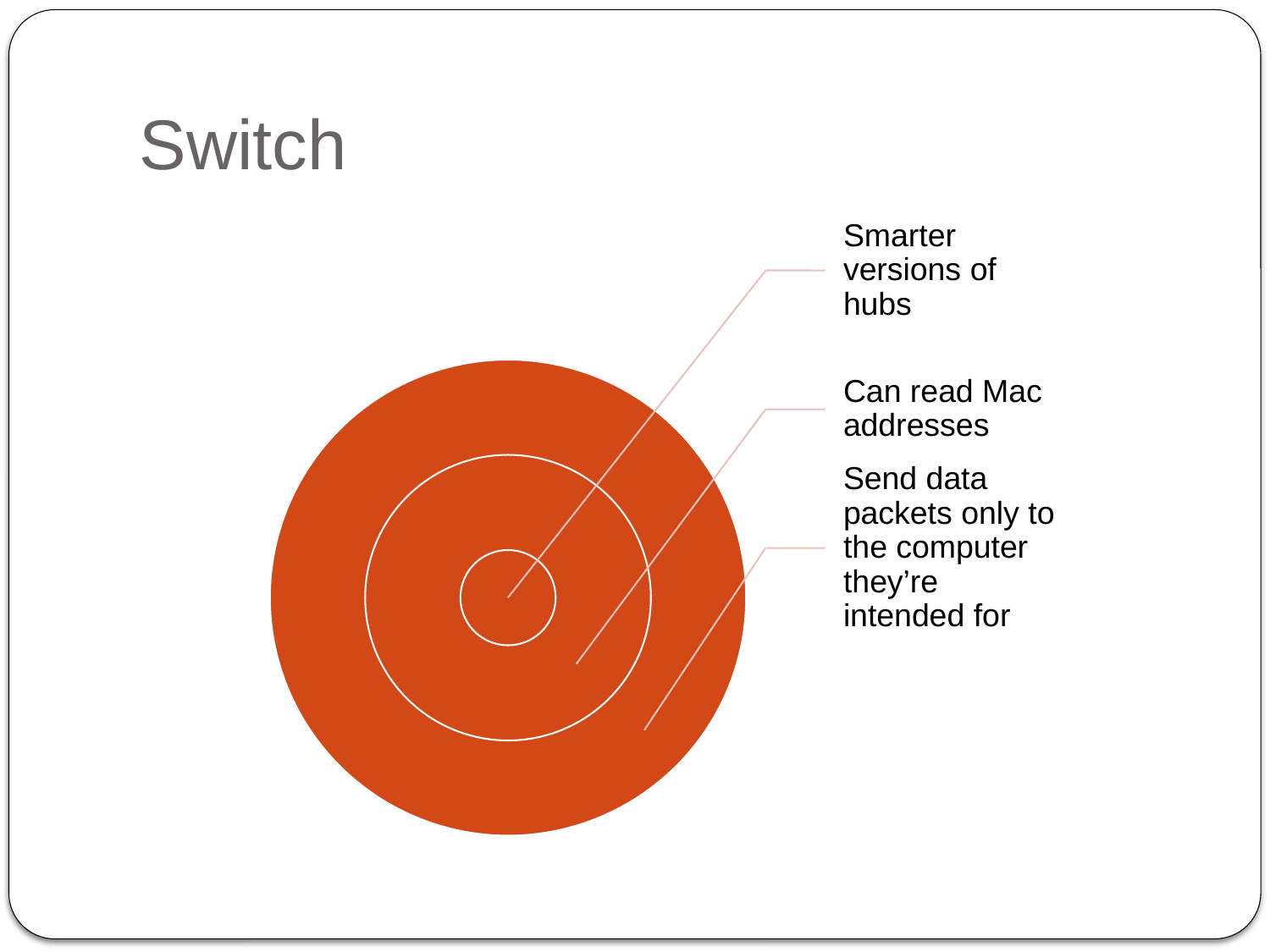

# Switch
Smarter versions of hubs
Can read Mac addresses
Send data packets only to the computer they’re intended for